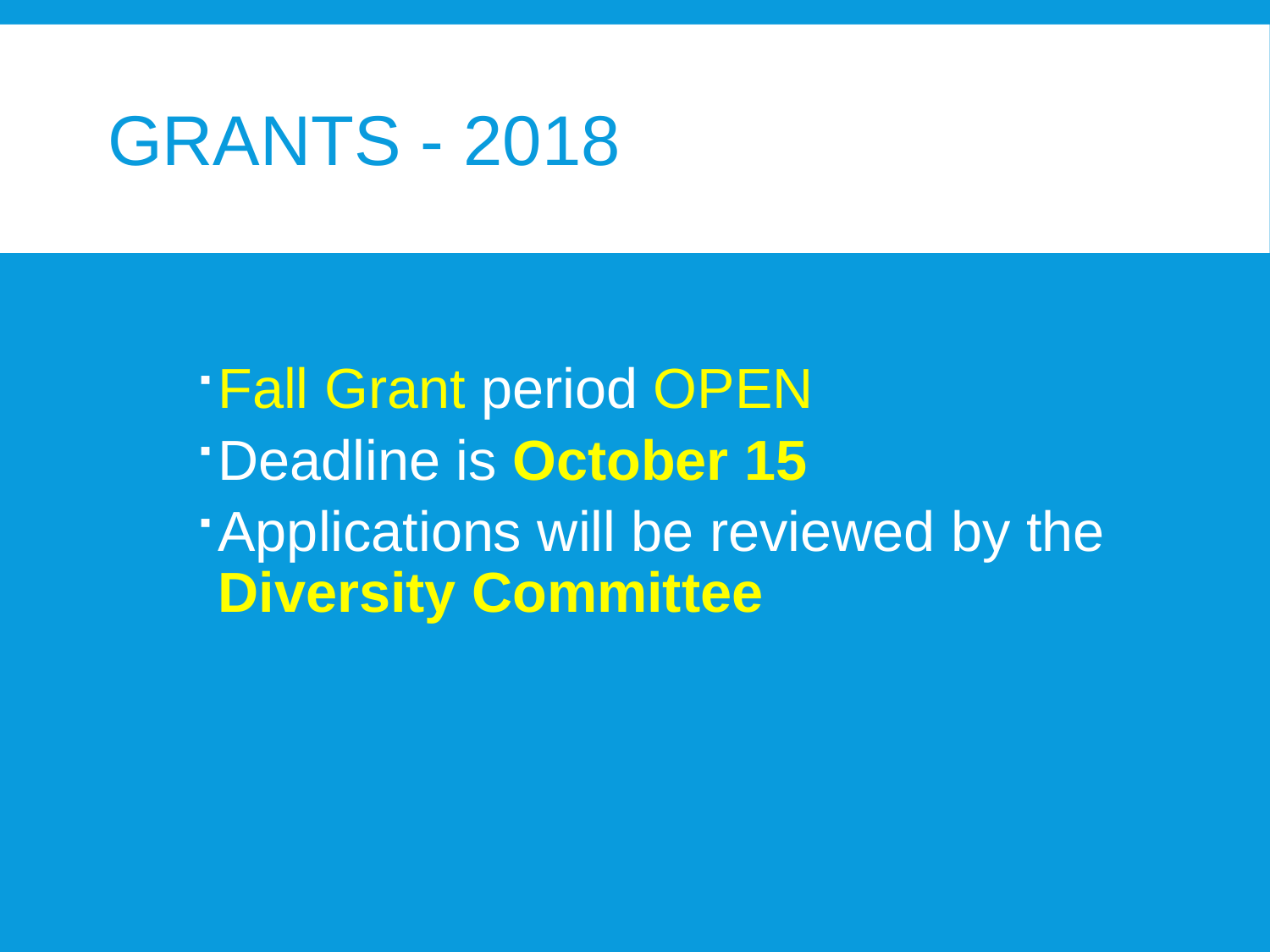

# Grants - 2018

Fall Grant period OPEN
Deadline is October 15
Applications will be reviewed by the Diversity Committee